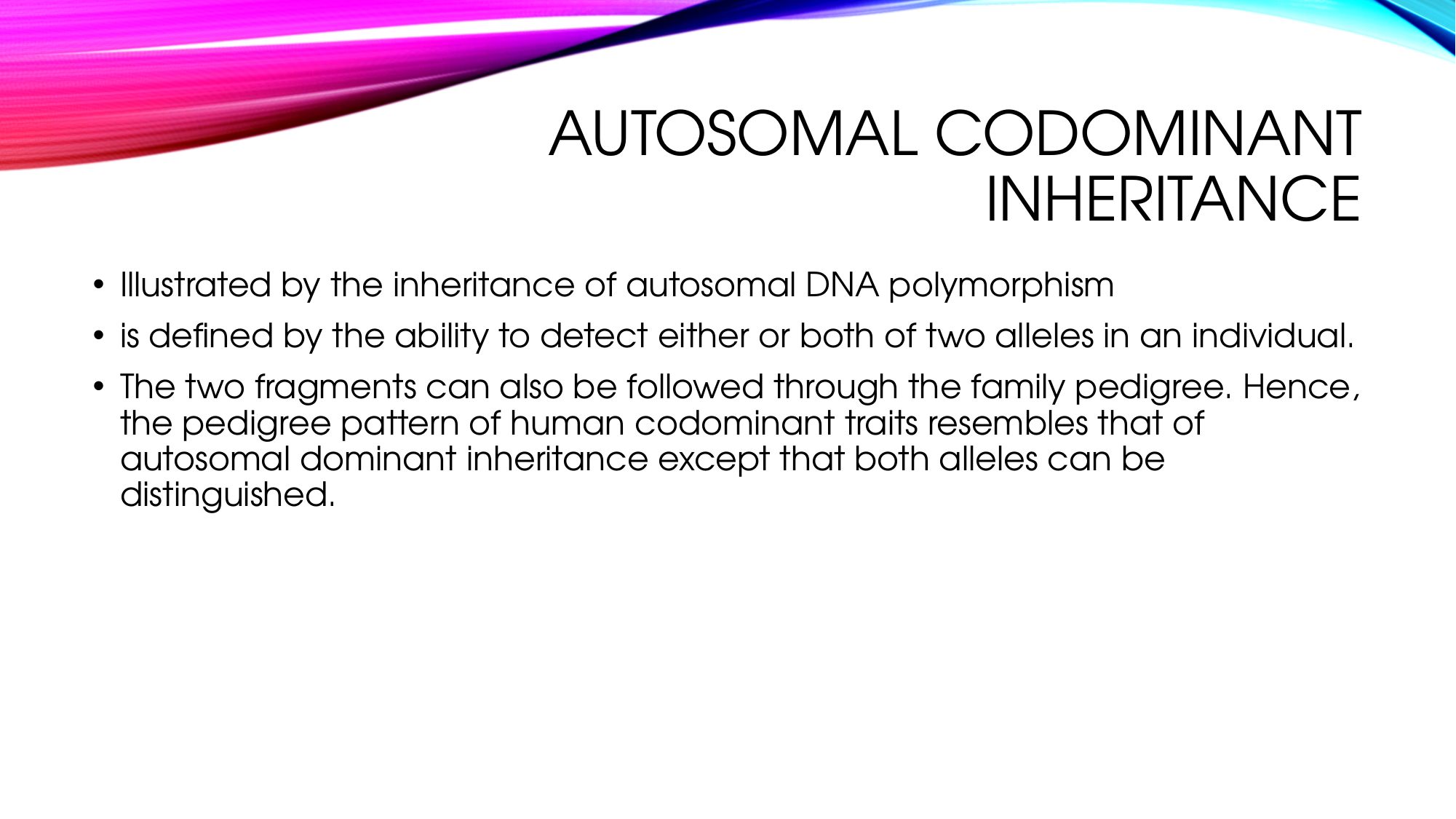

# Autosomal codominant inheritance
Illustrated by the inheritance of autosomal DNA polymorphism
is defined by the ability to detect either or both of two alleles in an individual.
The two fragments can also be followed through the family pedigree. Hence, the pedigree pattern of human codominant traits resembles that of autosomal dominant inheritance except that both alleles can be distinguished.